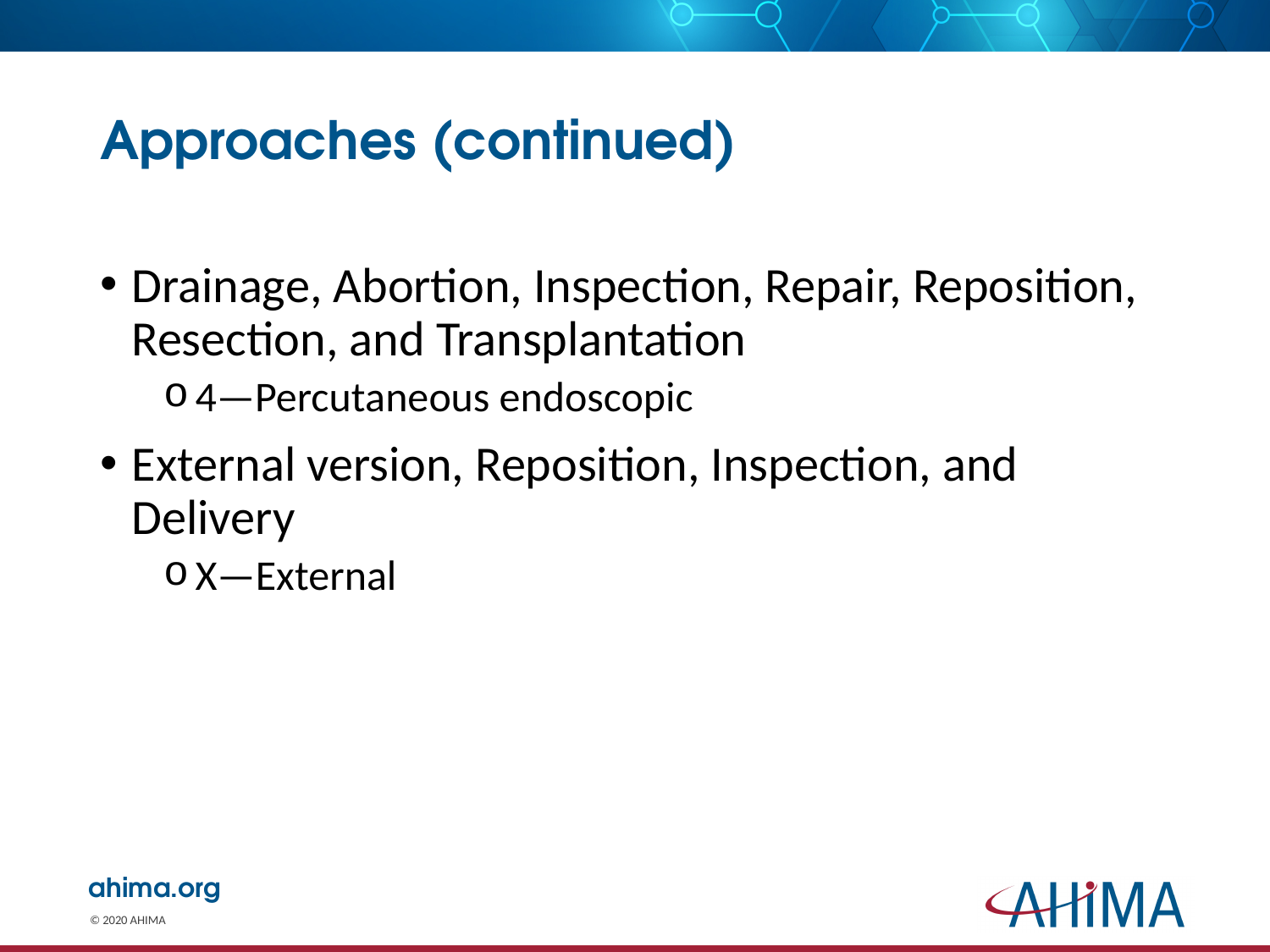

# Approaches (continued)
Drainage, Abortion, Inspection, Repair, Reposition, Resection, and Transplantation
4—Percutaneous endoscopic
External version, Reposition, Inspection, and Delivery
X—External